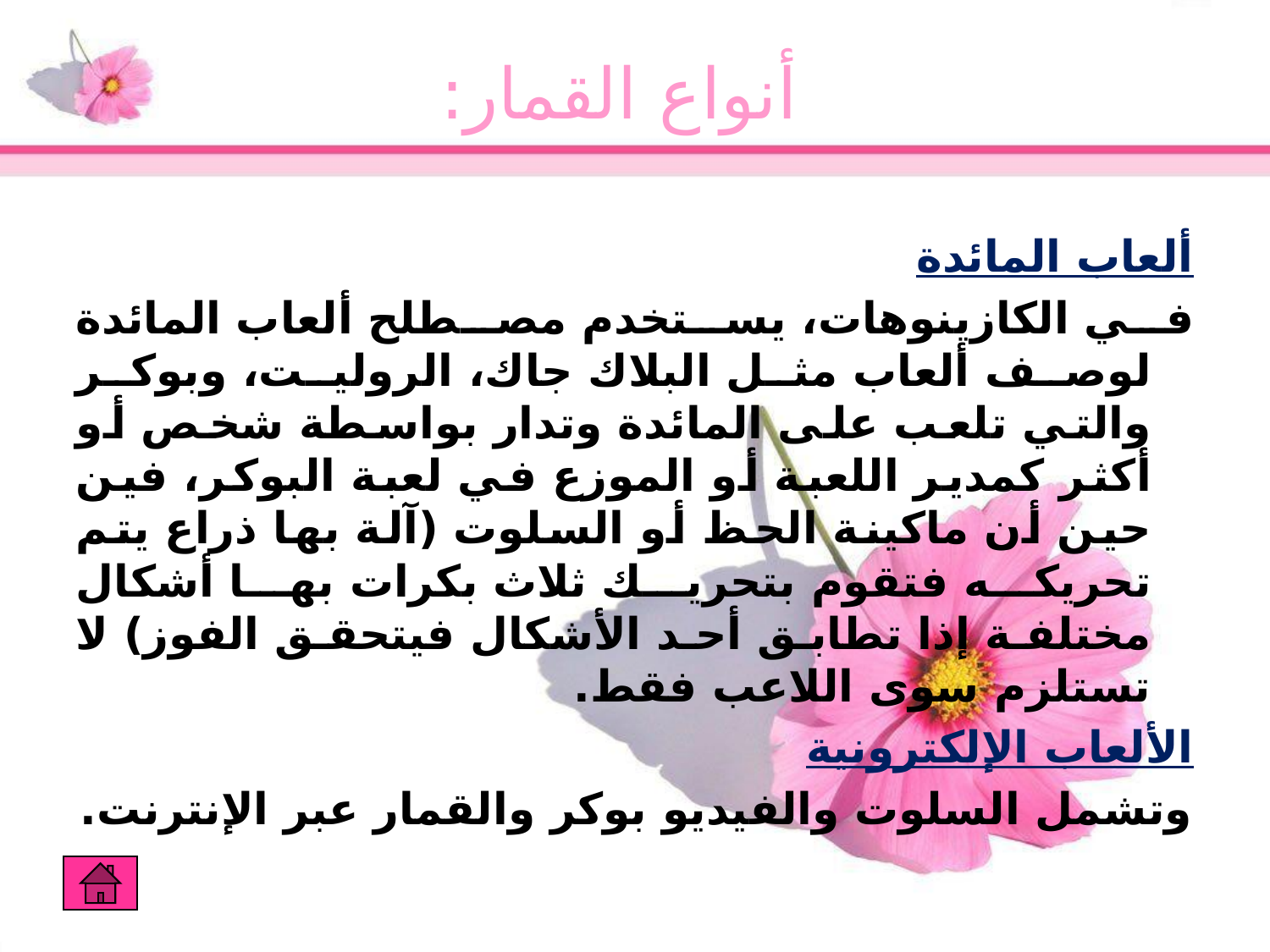

أنواع القمار:
ألعاب المائدة
في الكازينوهات، يستخدم مصطلح ألعاب المائدة لوصف ألعاب مثل البلاك جاك، الروليت، وبوكر والتي تلعب على المائدة وتدار بواسطة شخص أو أكثر كمدير اللعبة أو الموزع في لعبة البوكر، فين حين أن ماكينة الحظ أو السلوت (آلة بها ذراع يتم تحريكه فتقوم بتحريك ثلاث بكرات بها أشكال مختلفة إذا تطابق أحد الأشكال فيتحقق الفوز) لا تستلزم سوى اللاعب فقط.
الألعاب الإلكترونية
وتشمل السلوت والفيديو بوكر والقمار عبر الإنترنت.